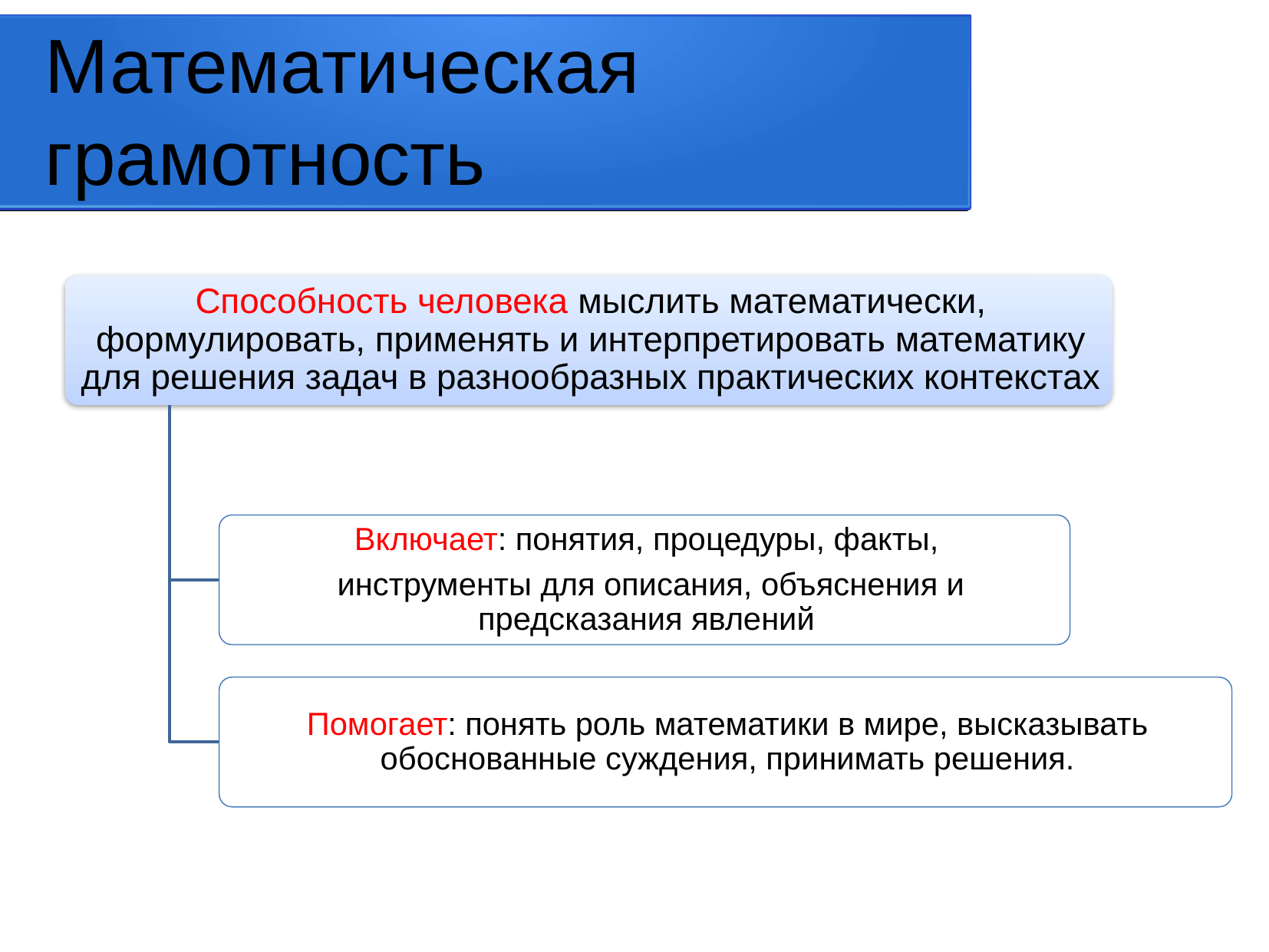

# Математическая грамотность
Способность человека мыслить математически, формулировать, применять и интерпретировать математику для решения задач в разнообразных практических контекстах
Включает: понятия, процедуры, факты,
 инструменты для описания, объяснения и предсказания явлений
Помогает: понять роль математики в мире, высказывать обоснованные суждения, принимать решения.